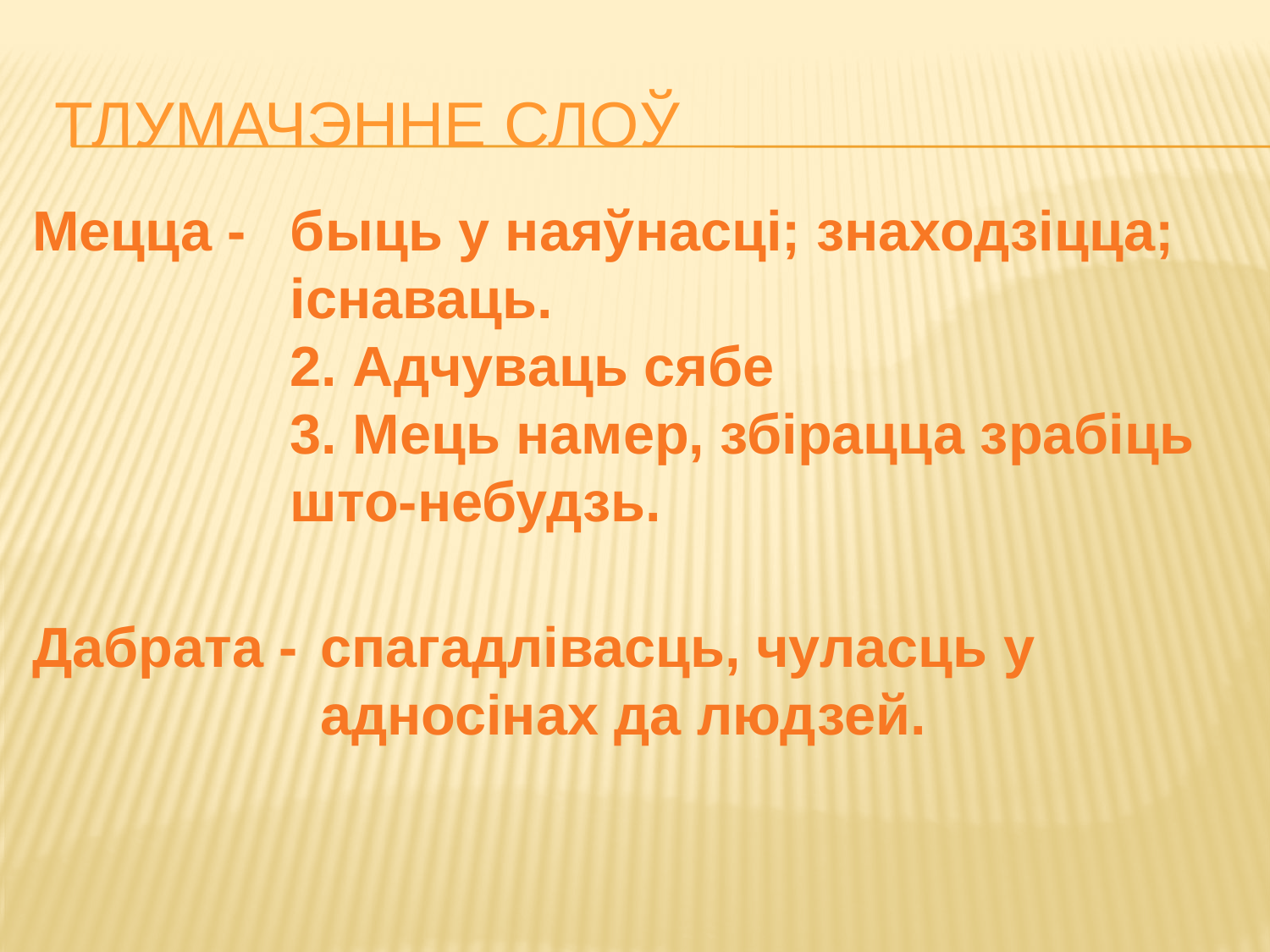

# Тлумачэнне слоў
Мецца -
быць у наяўнасці; знаходзіцца; існаваць. 
2. Адчуваць сябе
3. Мець намер, збірацца зрабіць што-небудзь.
Дабрата -
спагадлівасць, чуласць у адносінах да людзей.